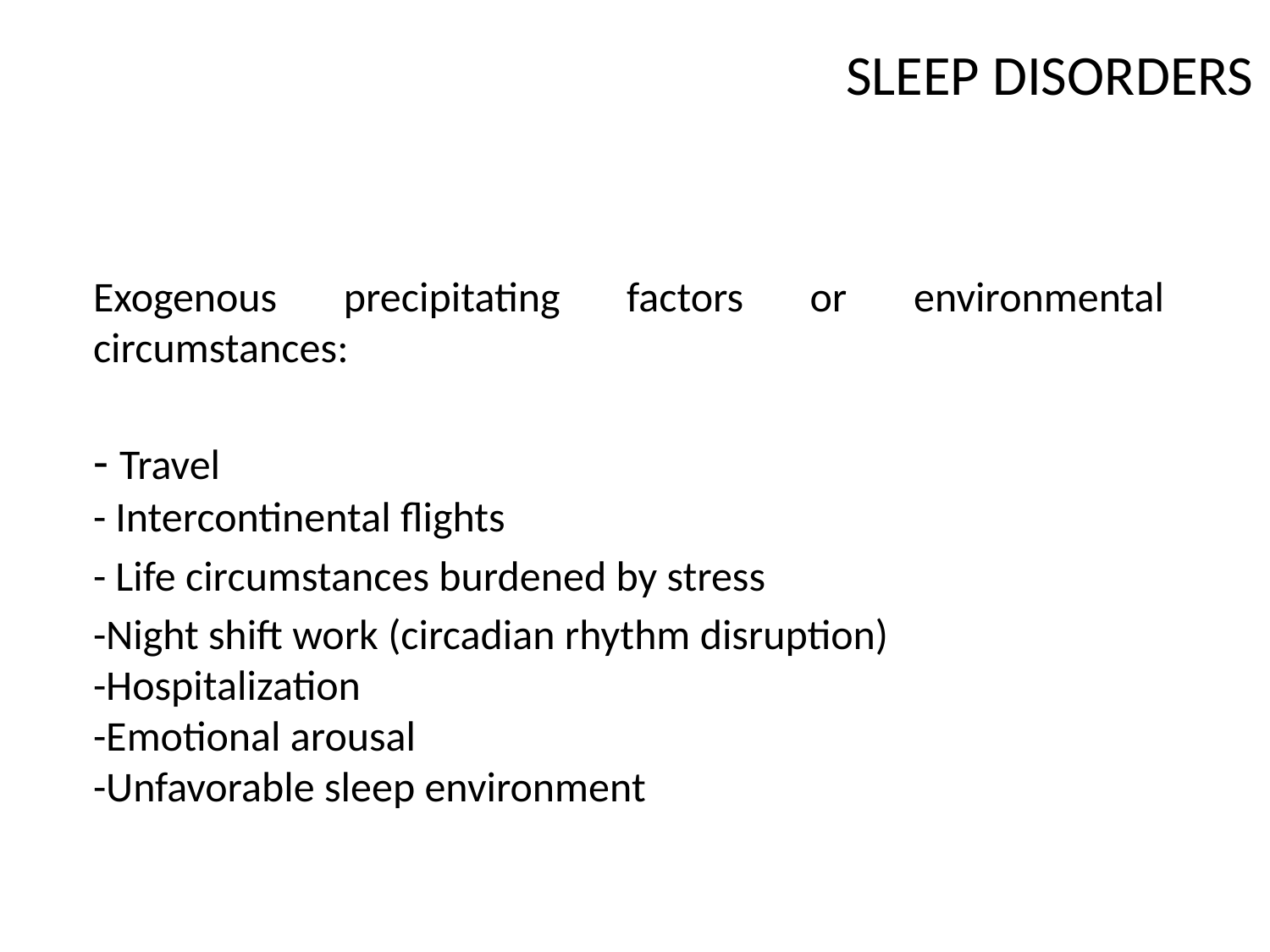

SLEEP DISORDERS

Exogenous precipitating factors or environmental circumstances:

- Travel
- Intercontinental flights
- Life circumstances burdened by stress
-Night shift work (circadian rhythm disruption)
-Hospitalization
-Emotional arousal
-Unfavorable sleep environment
#